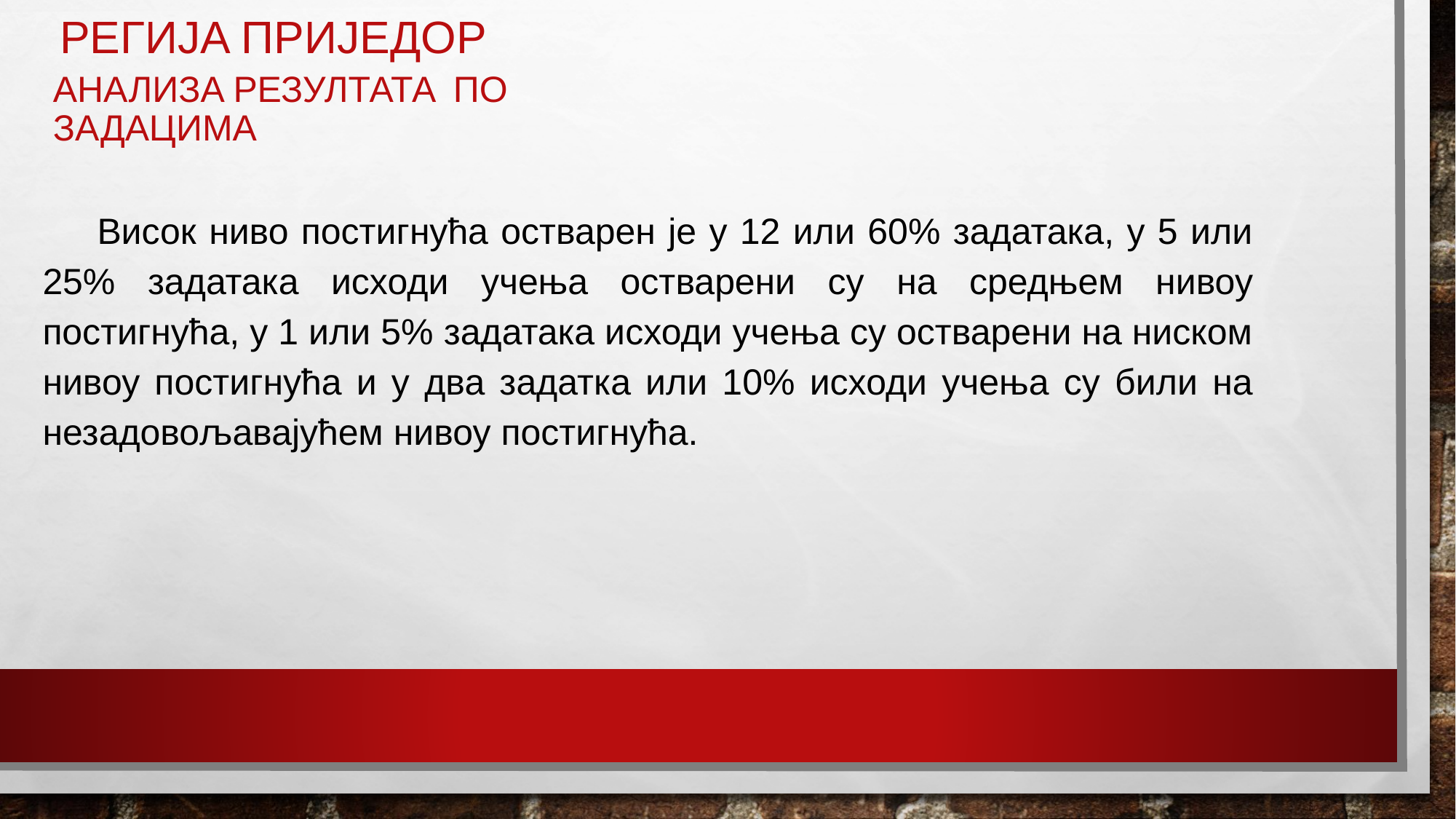

РЕГИЈА ПРИЈЕДОР
# АНАЛИЗА РЕЗУЛТАТА  ПО ЗАДАЦИМА
Висок ниво постигнућа остварен је у 12 или 60% задатака, у 5 или 25% задатака исходи учења остварени су на средњем нивоу постигнућа, у 1 или 5% задатака исходи учења су остварени на ниском нивоу постигнућа и у два задатка или 10% исходи учења су били на незадовољавајућем нивоу постигнућа.